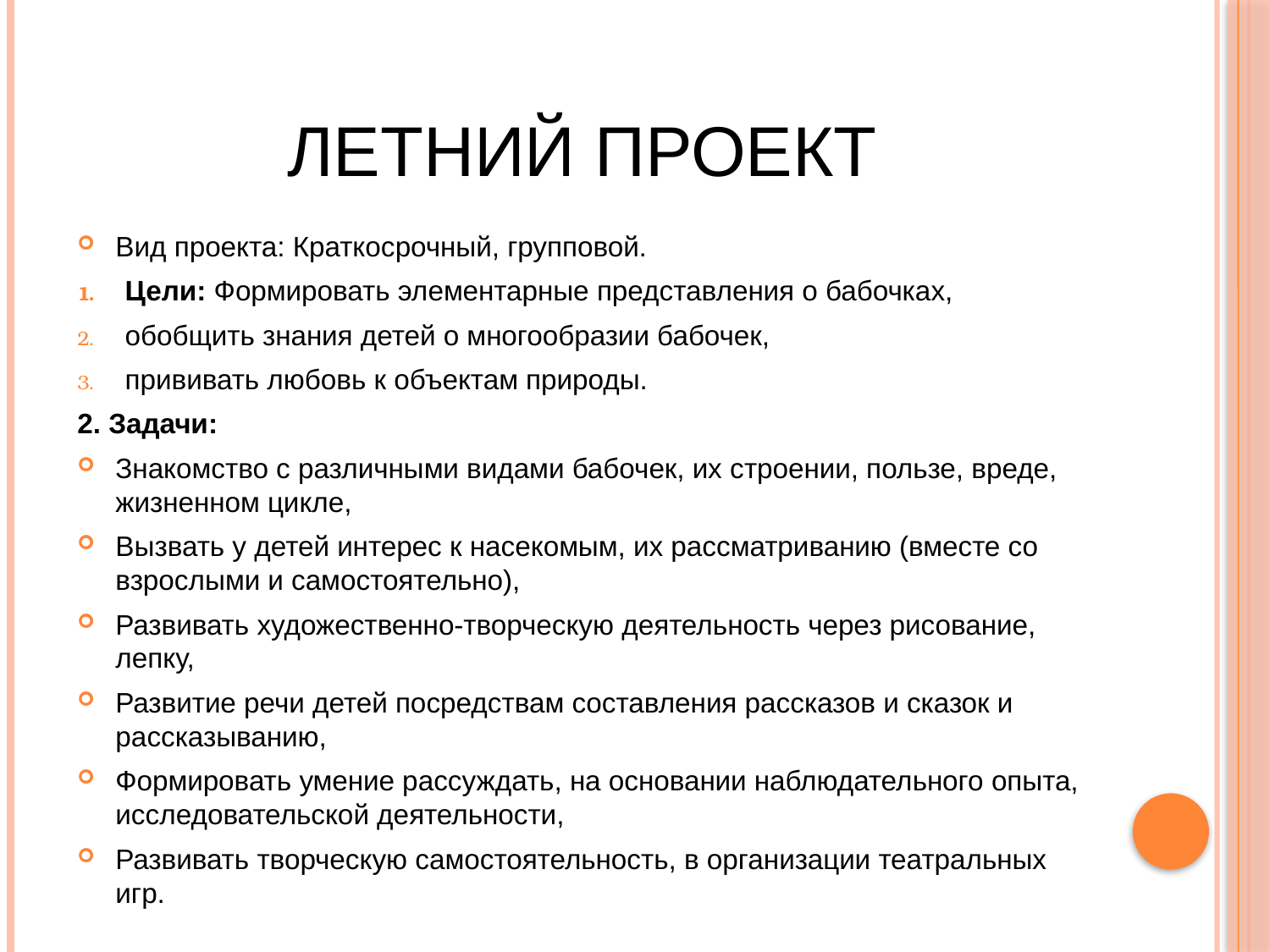

# Летний проект
Вид проекта: Краткосрочный, групповой.
Цели: Формировать элементарные представления о бабочках,
обобщить знания детей о многообразии бабочек,
прививать любовь к объектам природы.
2. Задачи:
Знакомство с различными видами бабочек, их строении, пользе, вреде, жизненном цикле,
Вызвать у детей интерес к насекомым, их рассматриванию (вместе со взрослыми и самостоятельно),
Развивать художественно-творческую деятельность через рисование, лепку,
Развитие речи детей посредствам составления рассказов и сказок и рассказыванию,
Формировать умение рассуждать, на основании наблюдательного опыта, исследовательской деятельности,
Развивать творческую самостоятельность, в организации театральных игр.